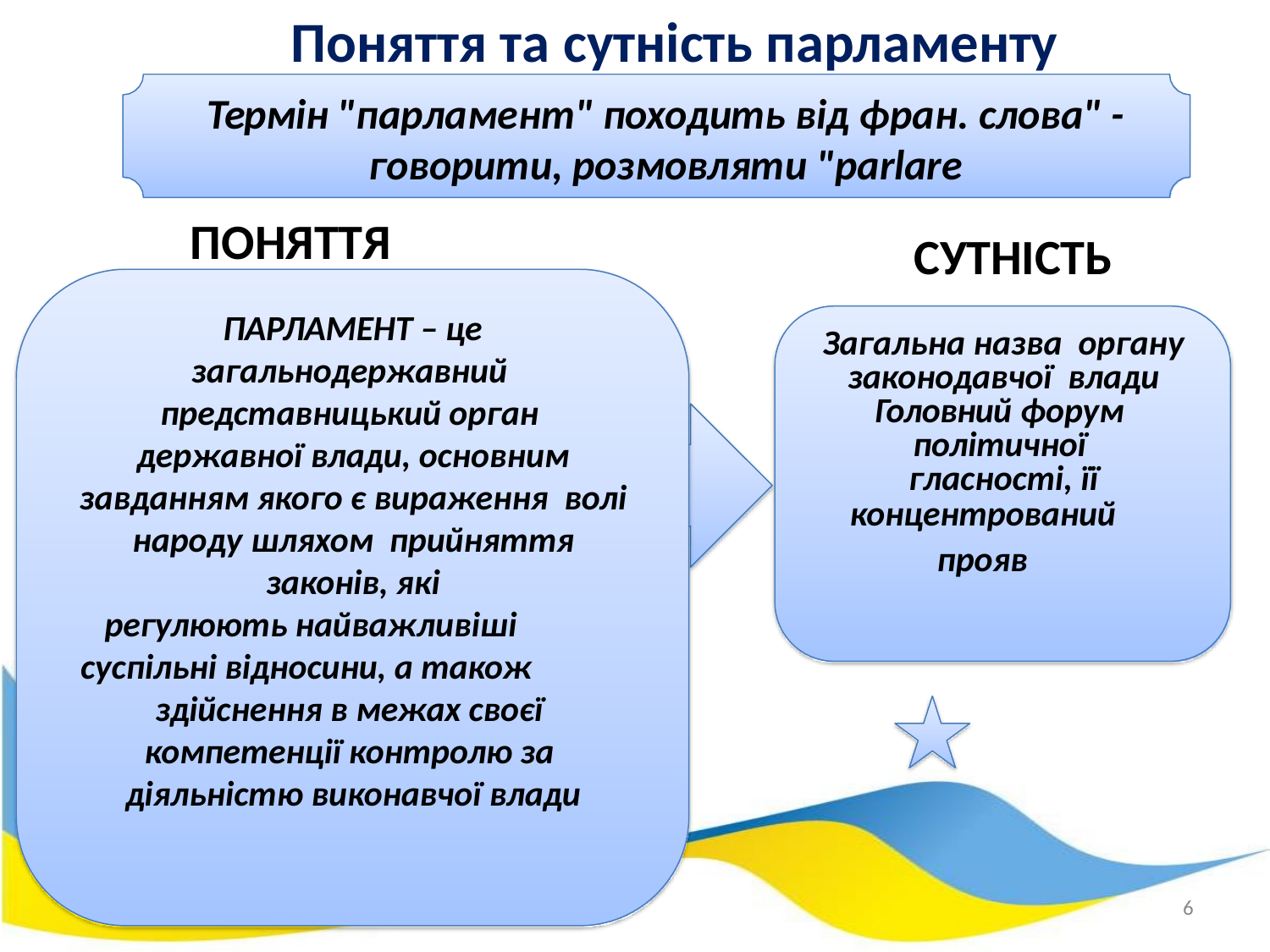

# Поняття та сутність парламенту

Термін "парламент" походить від фран. слова" - говорити, розмовляти "parlare
ПОНЯТТЯ
СУТНІСТЬ
Загальна назва  органу законодавчої  влади
Головний форум  політичної  гласності, її
концентрований
прояв

ПАРЛАМЕНТ – це
загальнодержавний  представницький орган  державної влади, основним
завданням якого є вираження  волі народу шляхом  прийняття законів, які
регулюють найважливіші  суспільні відносини, а також
здійснення в межах своєї  компетенції контролю за  діяльністю виконавчої влади

6